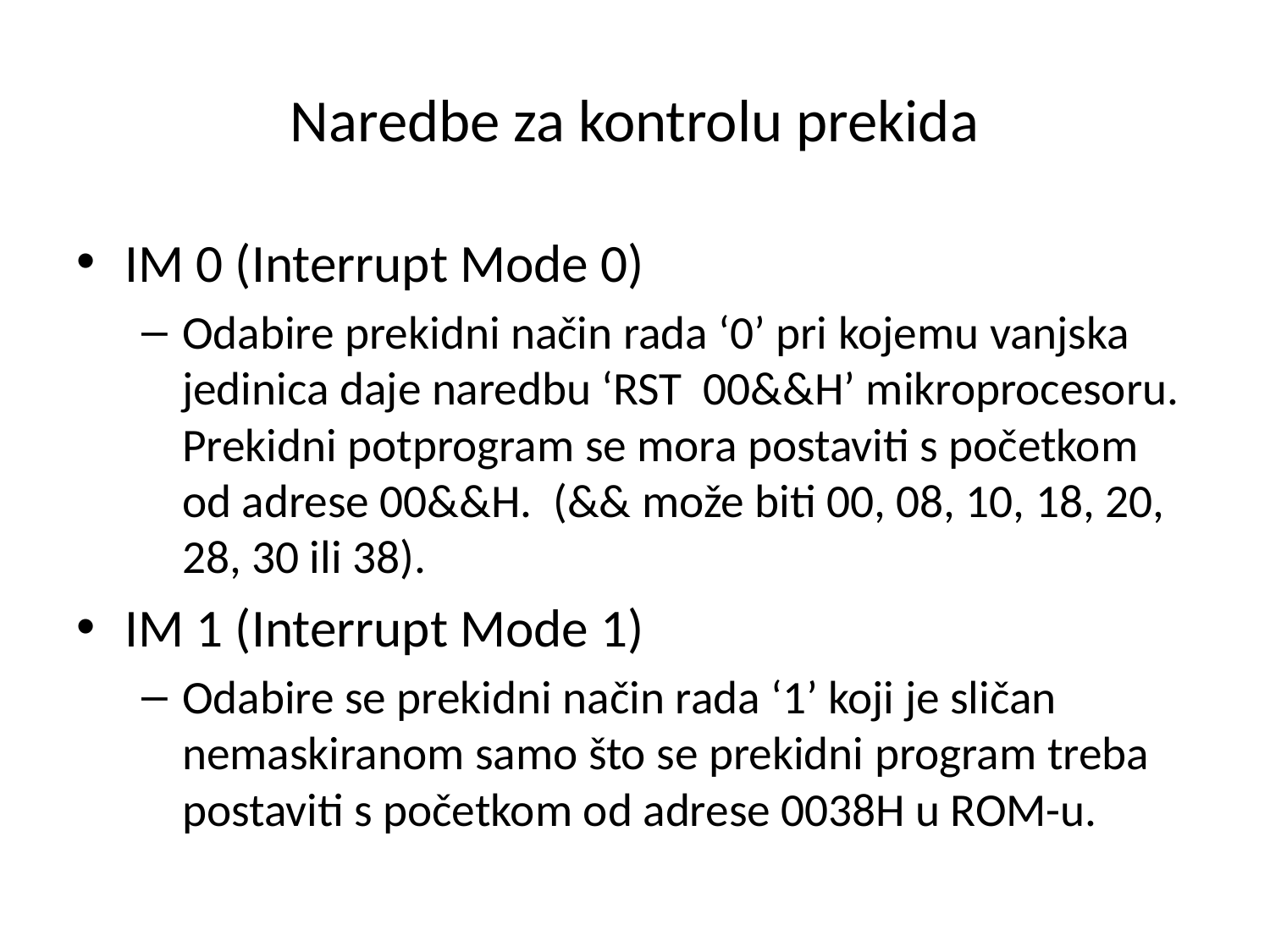

# Naredbe za kontrolu prekida
IM 0 (Interrupt Mode 0)
Odabire prekidni način rada ‘0’ pri kojemu vanjska jedinica daje naredbu ‘RST  00&&H’ mikroprocesoru. Prekidni potprogram se mora postaviti s početkom od adrese 00&&H.  (&& može biti 00, 08, 10, 18, 20, 28, 30 ili 38).
IM 1 (Interrupt Mode 1)
Odabire se prekidni način rada ‘1’ koji je sličan nemaskiranom samo što se prekidni program treba postaviti s početkom od adrese 0038H u ROM-u.